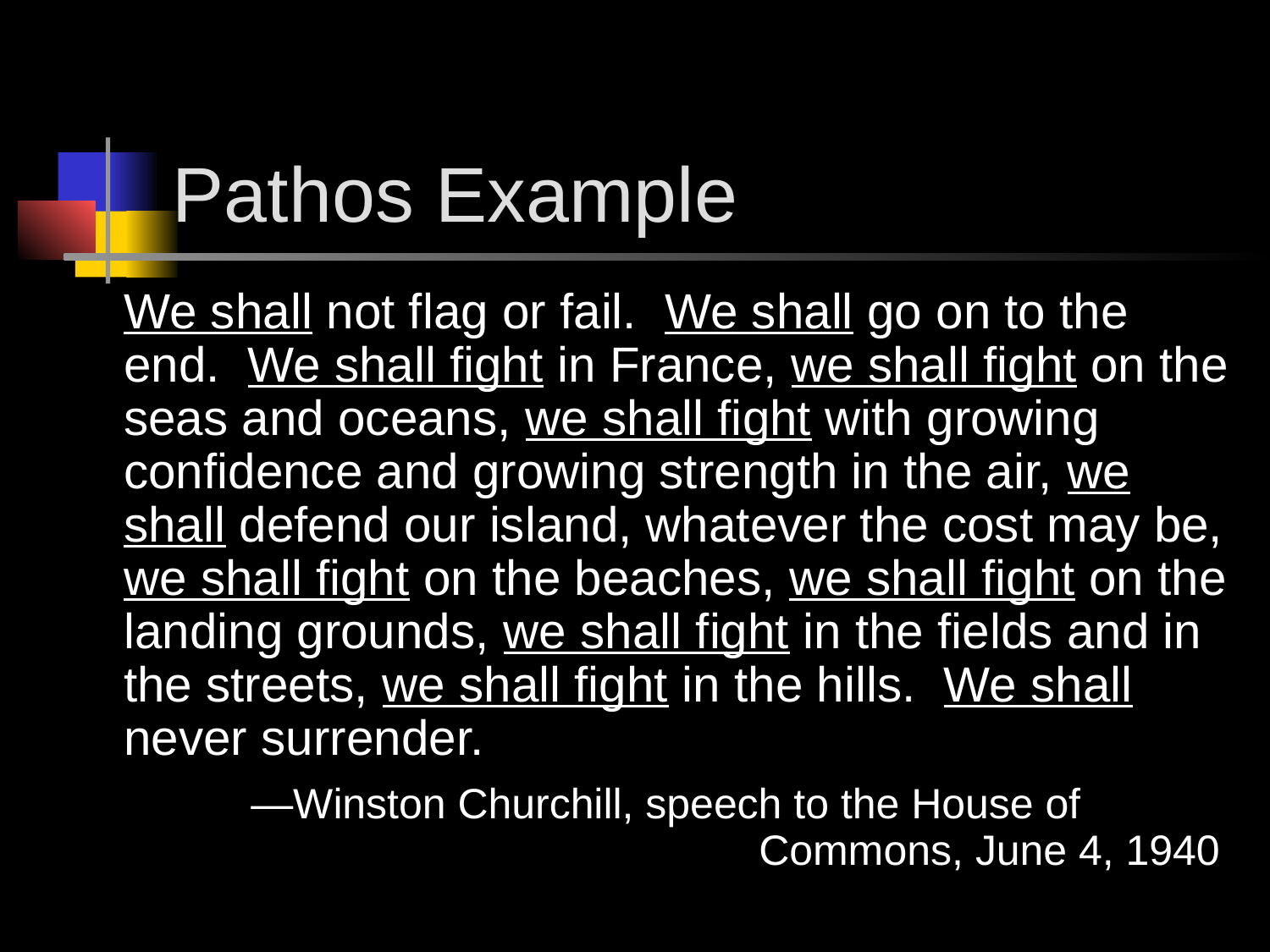

# Pathos Example
	We shall not flag or fail.  We shall go on to the end.  We shall fight in France, we shall fight on the seas and oceans, we shall fight with growing confidence and growing strength in the air, we shall defend our island, whatever the cost may be, we shall fight on the beaches, we shall fight on the landing grounds, we shall fight in the fields and in the streets, we shall fight in the hills.  We shall never surrender.
		—Winston Churchill, speech to the House of 						Commons, June 4, 1940